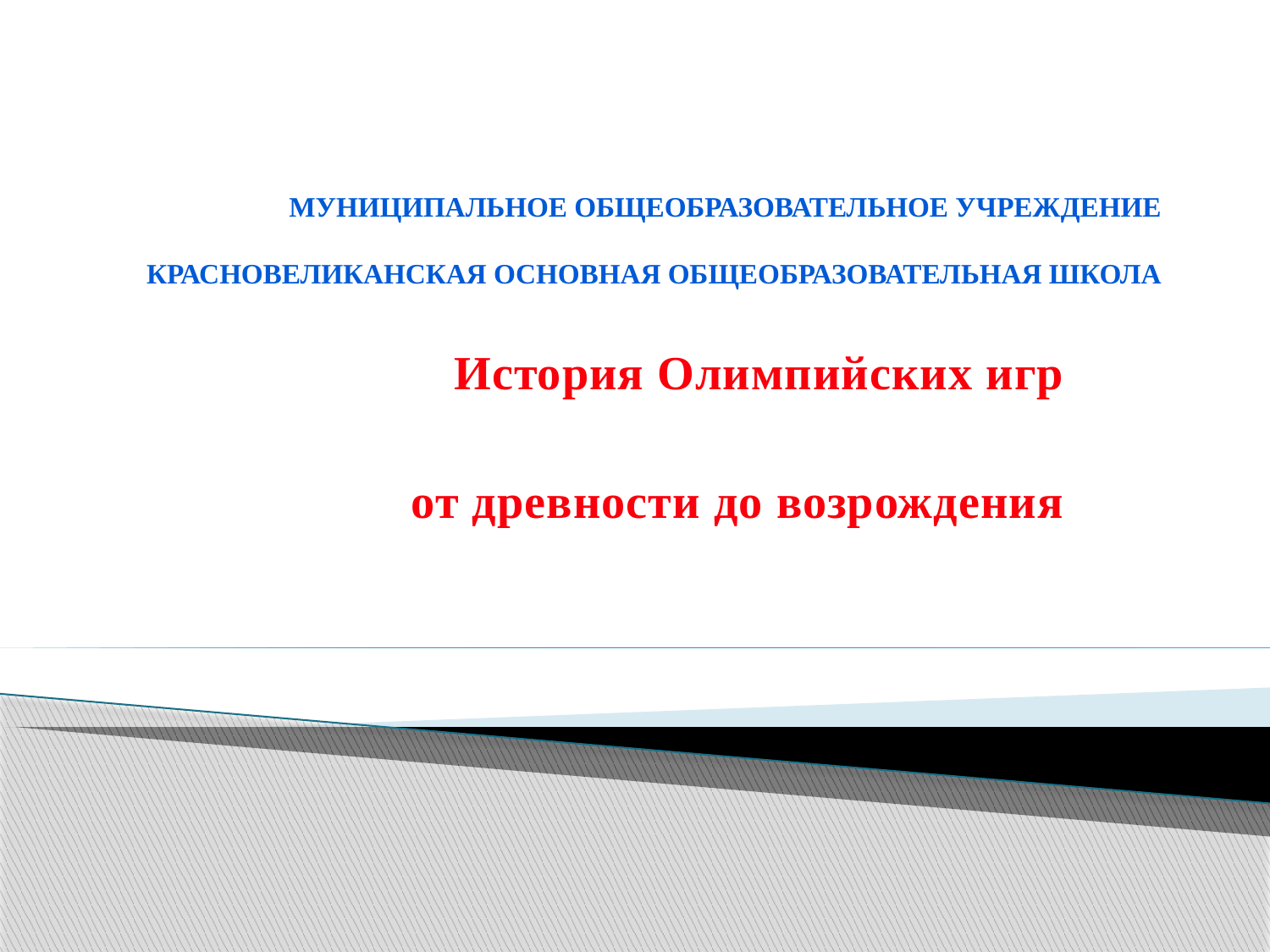

# Муниципальное общеобразовательное учреждение красновеликанская основная общеобразовательная школа

История Олимпийских игр

от древности до возрождения